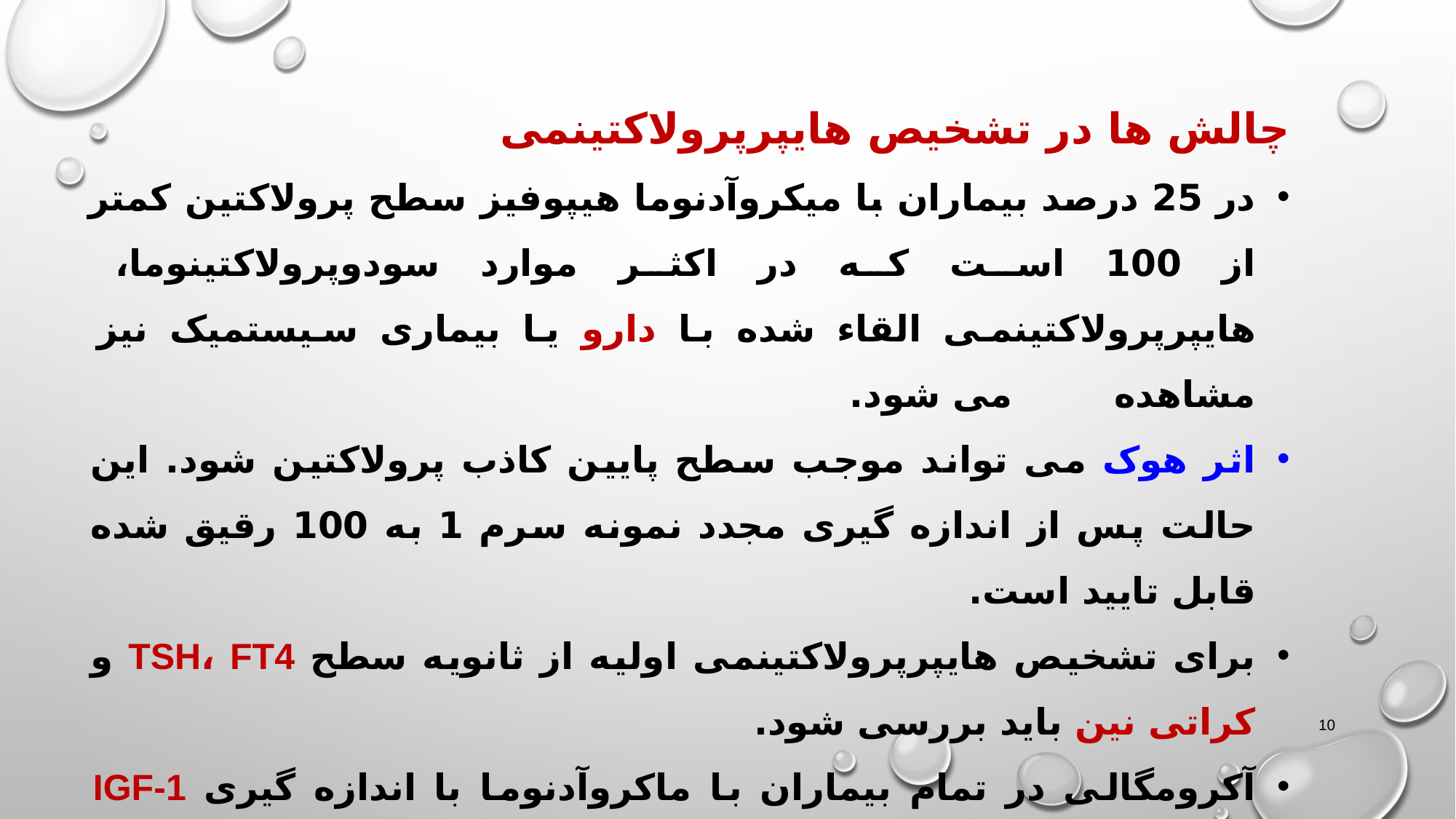

چالش ها در تشخیص هایپرپرولاکتینمی
در 25 درصد بیماران با میکروآدنوما هیپوفیز سطح پرولاکتین کمتر از 100 است که در اکثر موارد سودوپرولاکتینوما، هایپرپرولاکتینمی القاء شده با دارو یا بیماری سیستمیک نیز مشاهده        می شود.
اثر هوک می تواند موجب سطح پایین کاذب پرولاکتین شود. این حالت پس از اندازه گیری مجدد نمونه سرم 1 به 100 رقیق شده قابل تایید است.
برای تشخیص هایپرپرولاکتینمی اولیه از ثانویه سطح TSH، FT4 و کراتی نین باید بررسی شود.
آکرومگالی در تمام بیماران با ماکروآدنوما با اندازه گیری IGF-1 باید بررسی شود.
در زنان در سنین باروری اندازه گیری HCG برای رد بارداری باید انجام گیرد.
10